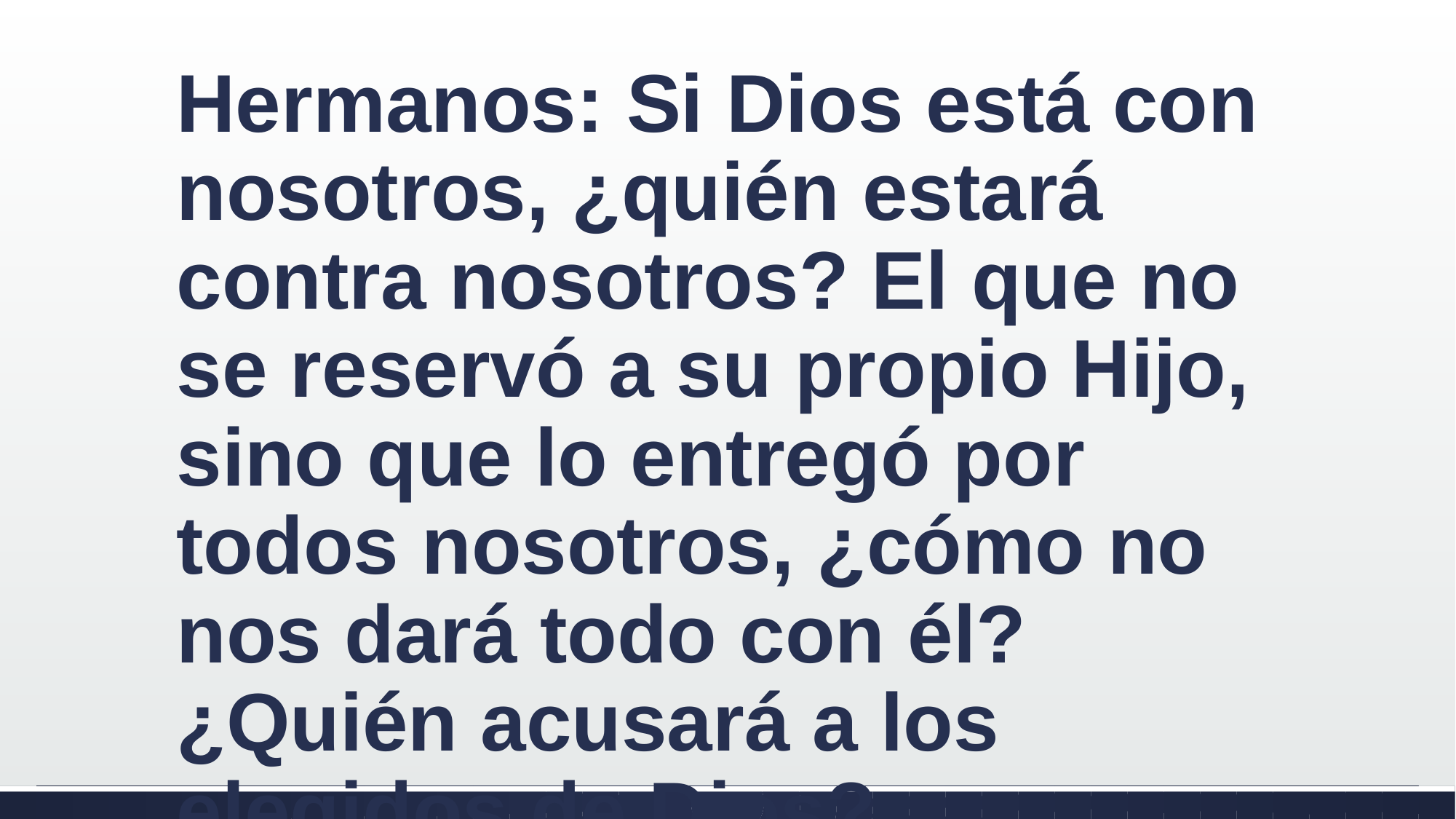

#
Hermanos: Si Dios está con nosotros, ¿quién estará contra nosotros? El que no se reservó a su propio Hijo, sino que lo entregó por todos nosotros, ¿cómo no nos dará todo con él? ¿Quién acusará a los elegidos de Dios?